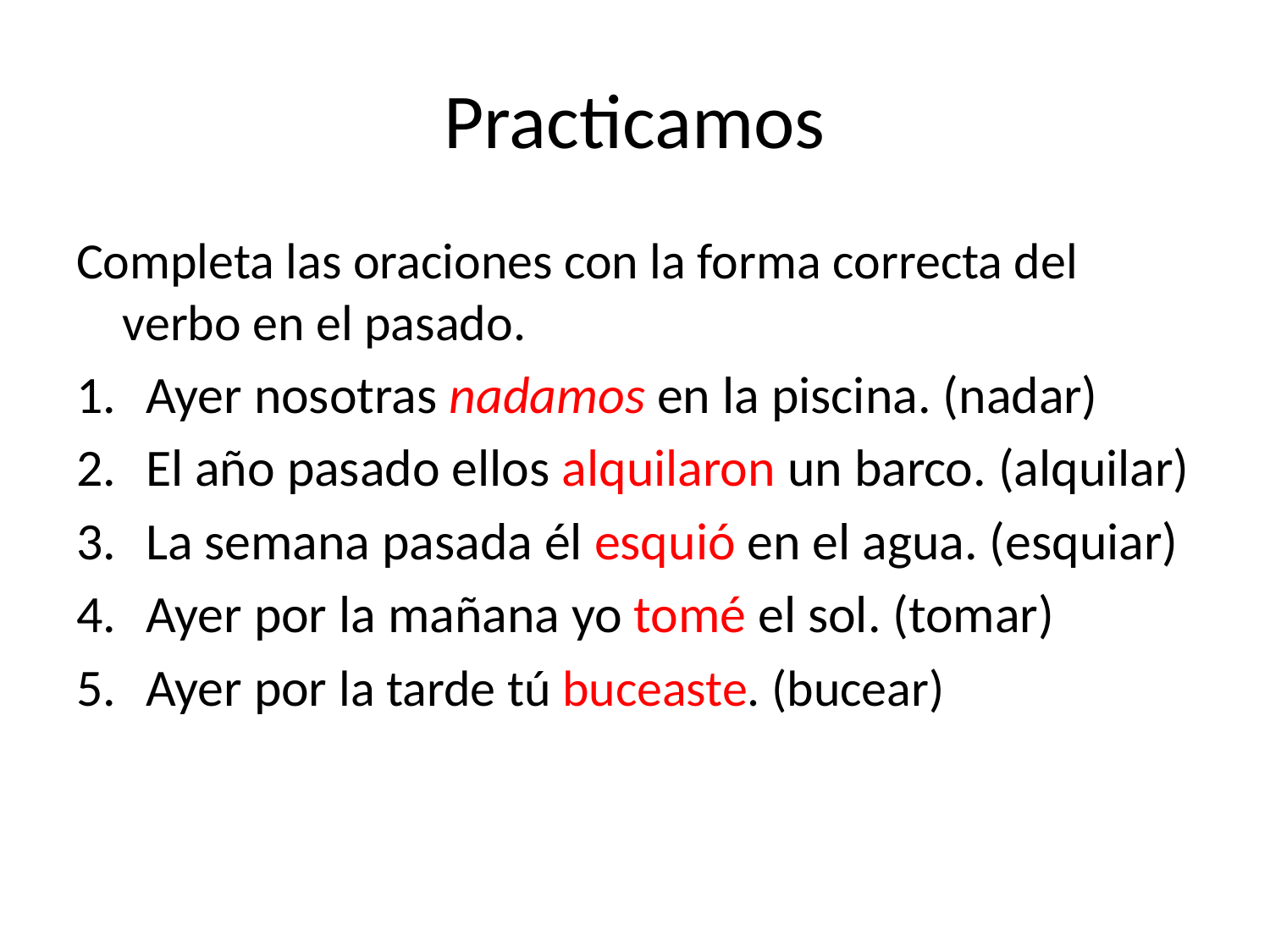

# Practicamos
Completa las oraciones con la forma correcta del verbo en el pasado.
Ayer nosotras nadamos en la piscina. (nadar)
El año pasado ellos alquilaron un barco. (alquilar)
La semana pasada él esquió en el agua. (esquiar)
Ayer por la mañana yo tomé el sol. (tomar)
Ayer por la tarde tú buceaste. (bucear)